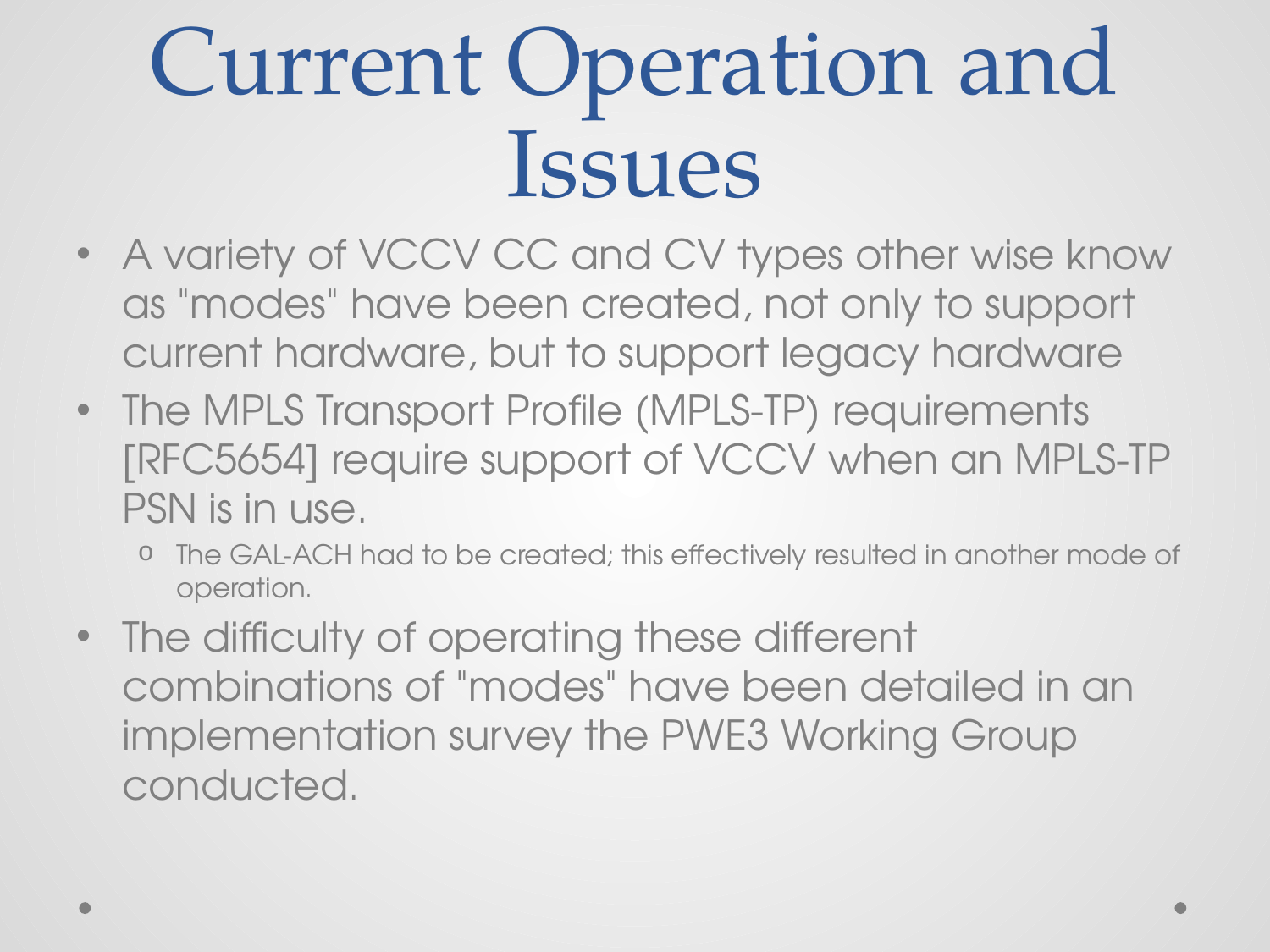

# Current Operation and Issues
A variety of VCCV CC and CV types other wise know as "modes" have been created, not only to support current hardware, but to support legacy hardware
The MPLS Transport Profile (MPLS-TP) requirements [RFC5654] require support of VCCV when an MPLS-TP PSN is in use.
The GAL-ACH had to be created; this effectively resulted in another mode of operation.
The difficulty of operating these different combinations of "modes" have been detailed in an implementation survey the PWE3 Working Group conducted.